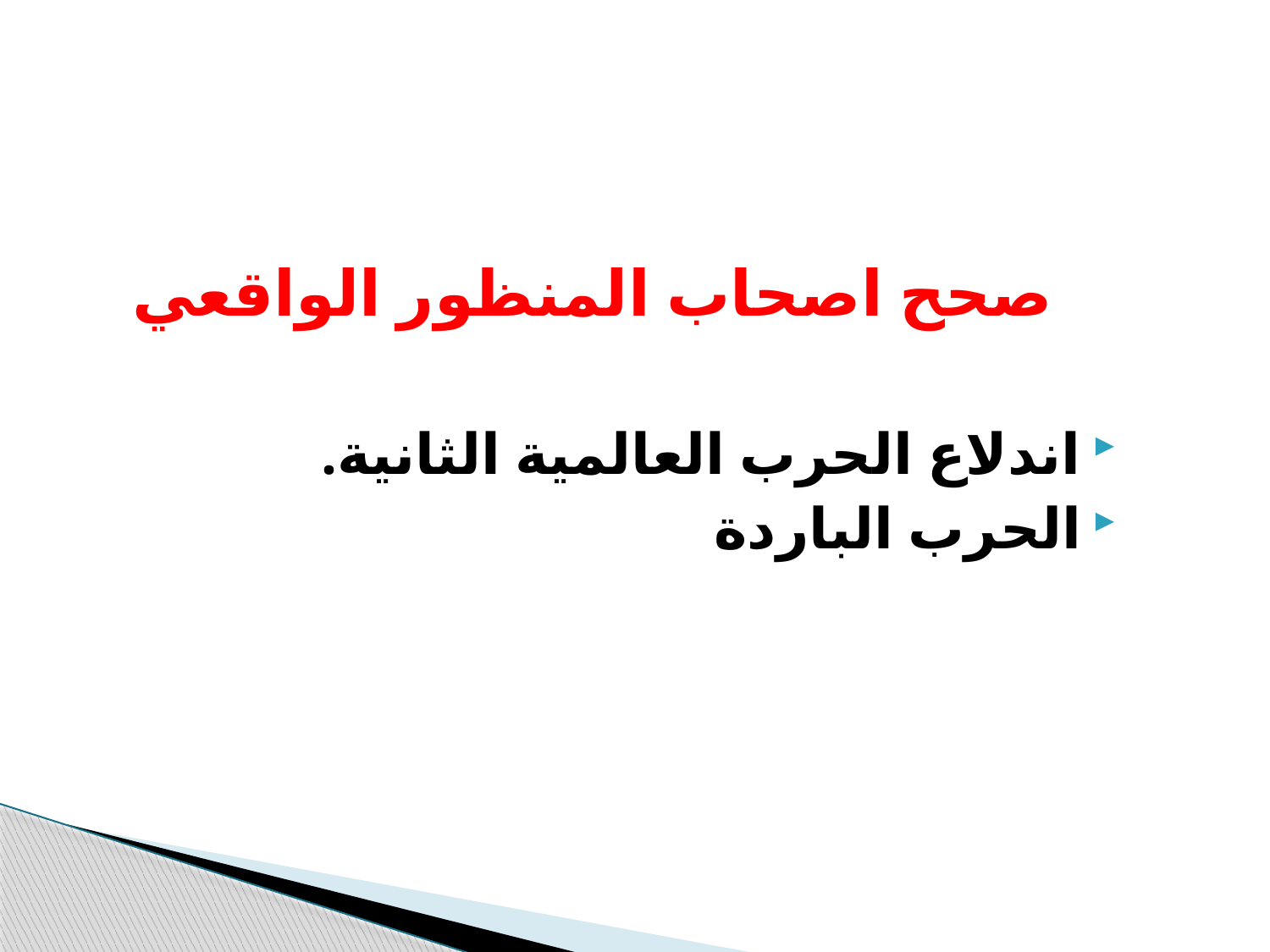

#
صحح اصحاب المنظور الواقعي

اندلاع الحرب العالمية الثانية.
الحرب الباردة